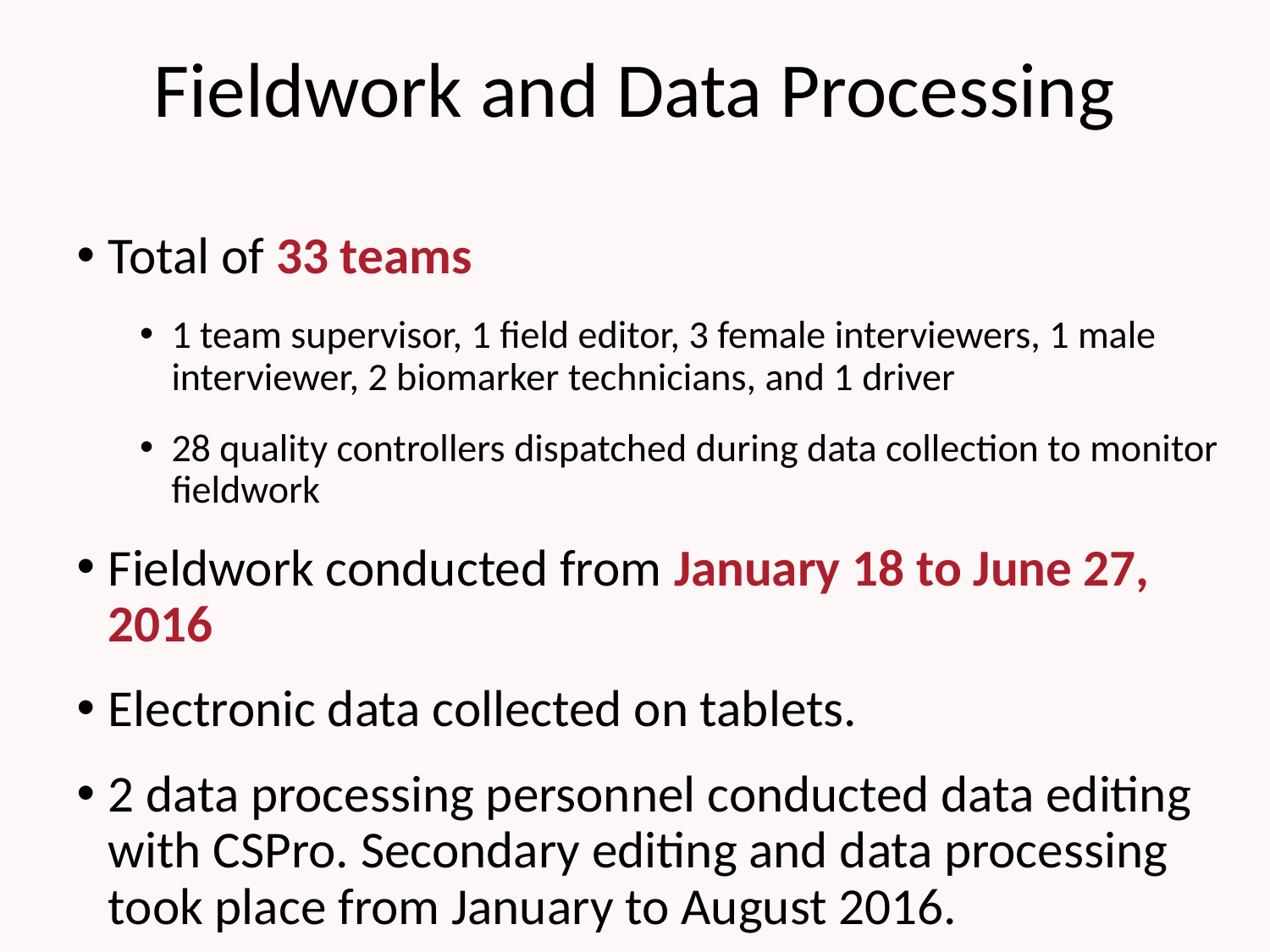

# Fieldwork and Data Processing
Total of 33 teams
1 team supervisor, 1 field editor, 3 female interviewers, 1 male interviewer, 2 biomarker technicians, and 1 driver
28 quality controllers dispatched during data collection to monitor fieldwork
Fieldwork conducted from January 18 to June 27, 2016
Electronic data collected on tablets.
2 data processing personnel conducted data editing with CSPro. Secondary editing and data processing took place from January to August 2016.